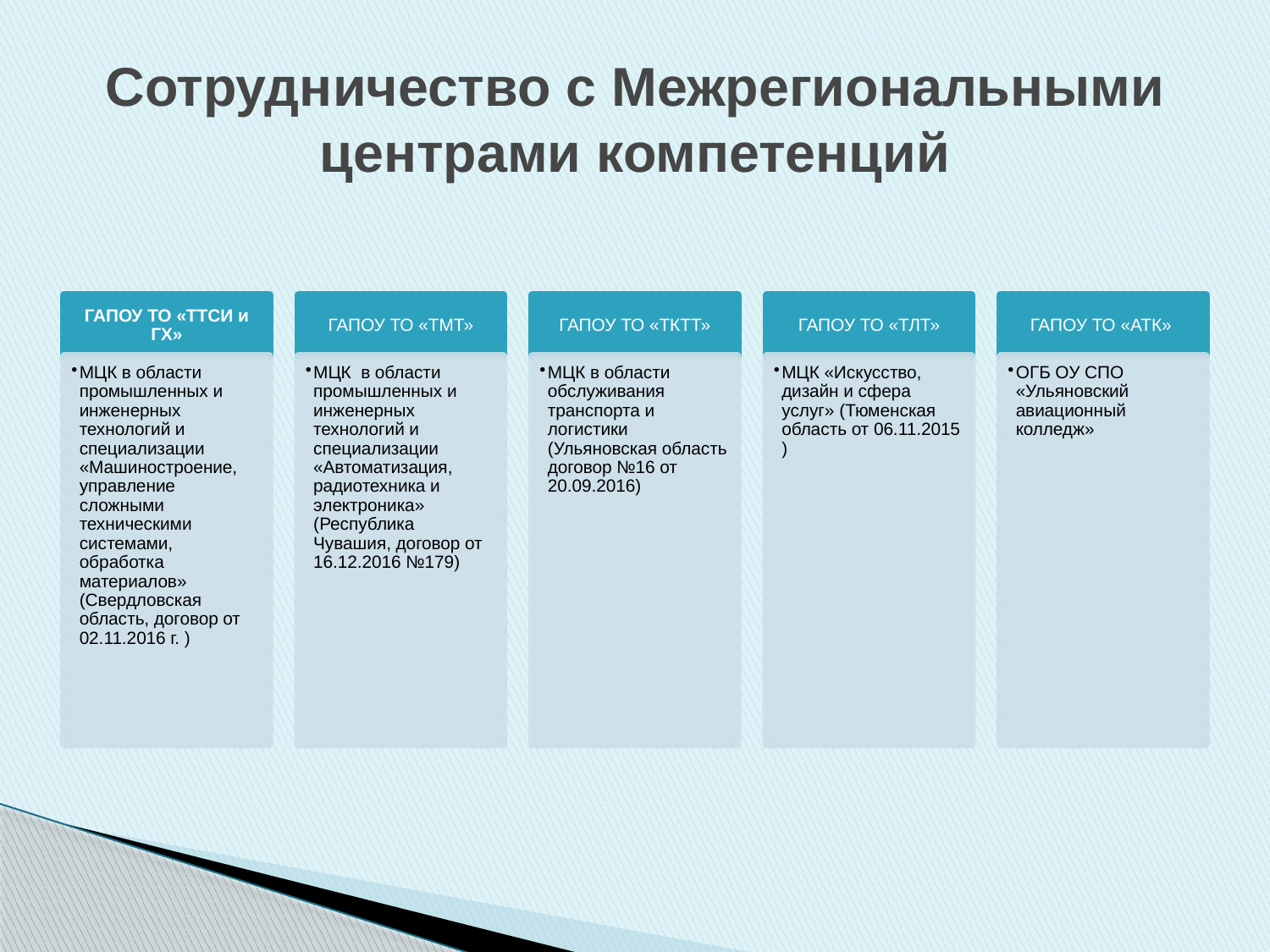

# Сотрудничество с Межрегиональными центрами компетенций
ГАПОУ ТО «ТТСИ и ГХ»
МЦК в области промышленных и инженерных технологий и специализации «Машиностроение, управление сложными техническими системами, обработка материалов» (Свердловская область, договор от  02.11.2016 г. )
ГАПОУ ТО «ТМТ»
МЦК  в области промышленных и инженерных технологий и специализации «Автоматизация, радиотехника и электроника» (Республика Чувашия, договор от 16.12.2016 №179)
ГАПОУ ТО «ТКТТ»
МЦК в области обслуживания транспорта и логистики (Ульяновская область договор №16 от 20.09.2016)
ГАПОУ ТО «ТЛТ»
МЦК «Искусство, дизайн и сфера услуг» (Тюменская область от 06.11.2015 )
ГАПОУ ТО «АТК»
ОГБ ОУ СПО «Ульяновский авиационный колледж»